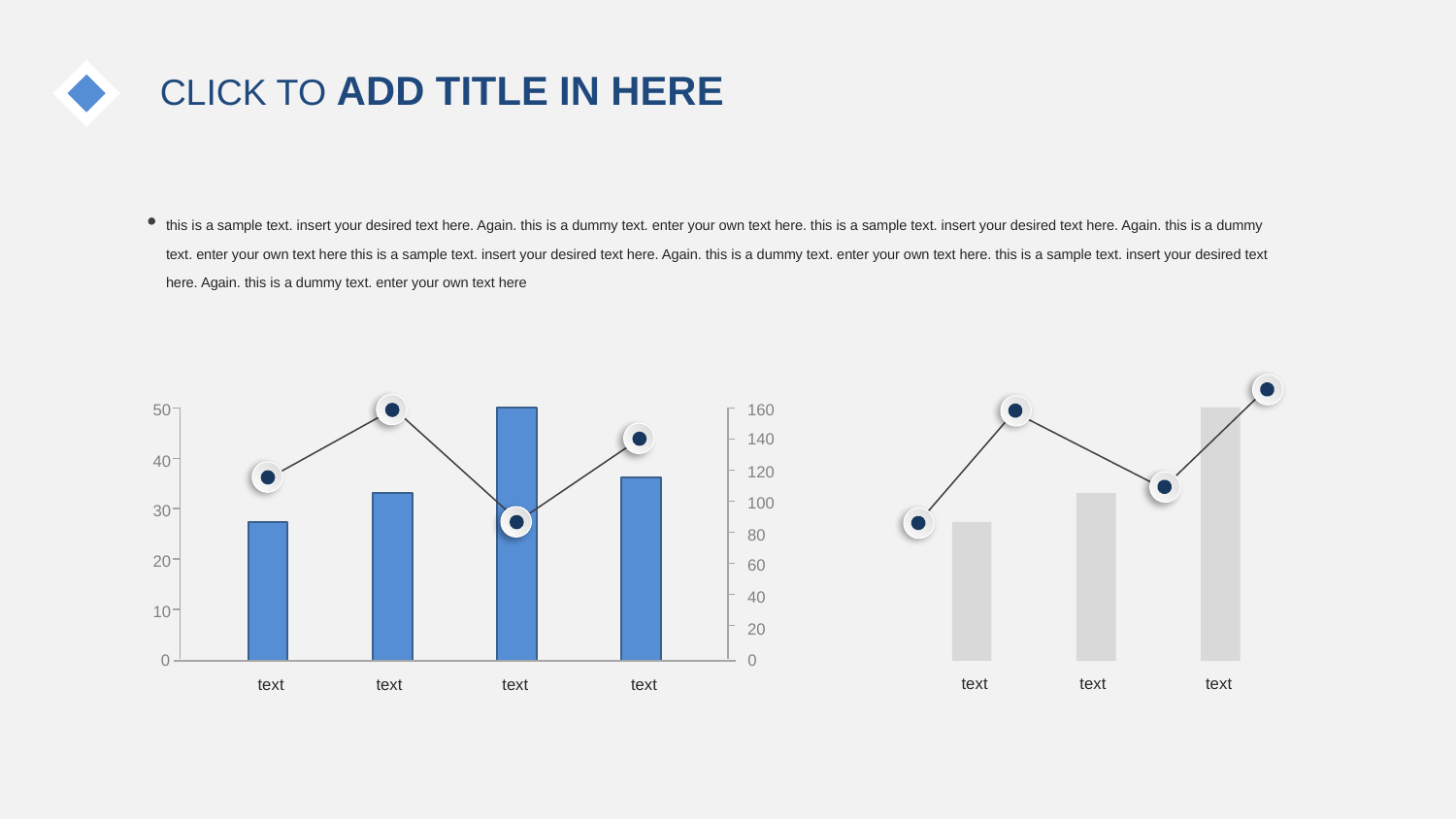

this is a sample text. insert your desired text here. Again. this is a dummy text. enter your own text here. this is a sample text. insert your desired text here. Again. this is a dummy text. enter your own text here this is a sample text. insert your desired text here. Again. this is a dummy text. enter your own text here. this is a sample text. insert your desired text here. Again. this is a dummy text. enter your own text here

160
140
120
100
80
60
40
20
0

50
40
30
20
10
0

text
text
text
text
text
text
text